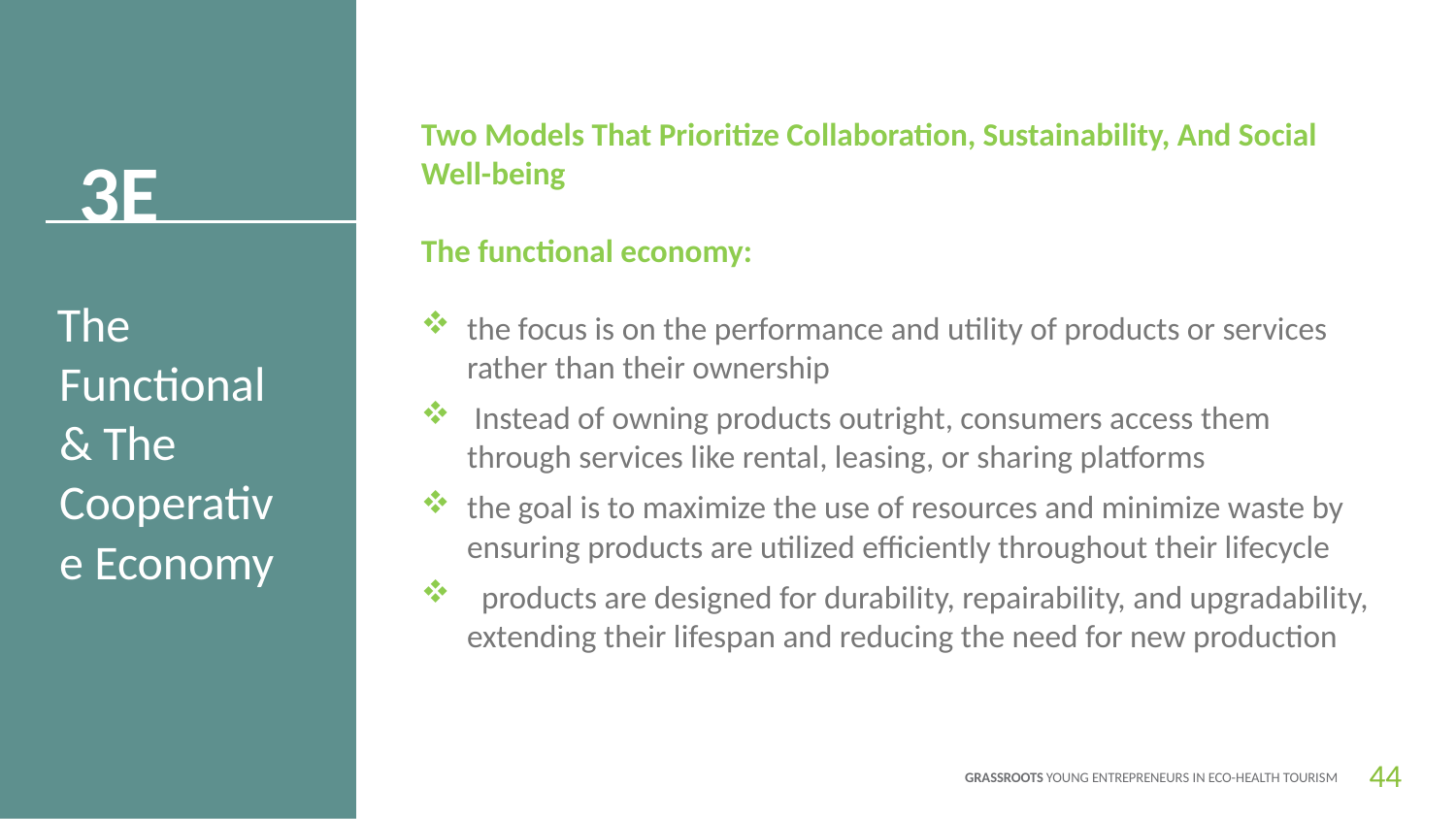

Two Models That Prioritize Collaboration, Sustainability, And Social Well-being

The functional economy:

the focus is on the performance and utility of products or services rather than their ownership
 Instead of owning products outright, consumers access them through services like rental, leasing, or sharing platforms
the goal is to maximize the use of resources and minimize waste by ensuring products are utilized efficiently throughout their lifecycle
  products are designed for durability, repairability, and upgradability, extending their lifespan and reducing the need for new production
3E
The Functional & The Cooperative Economy

44